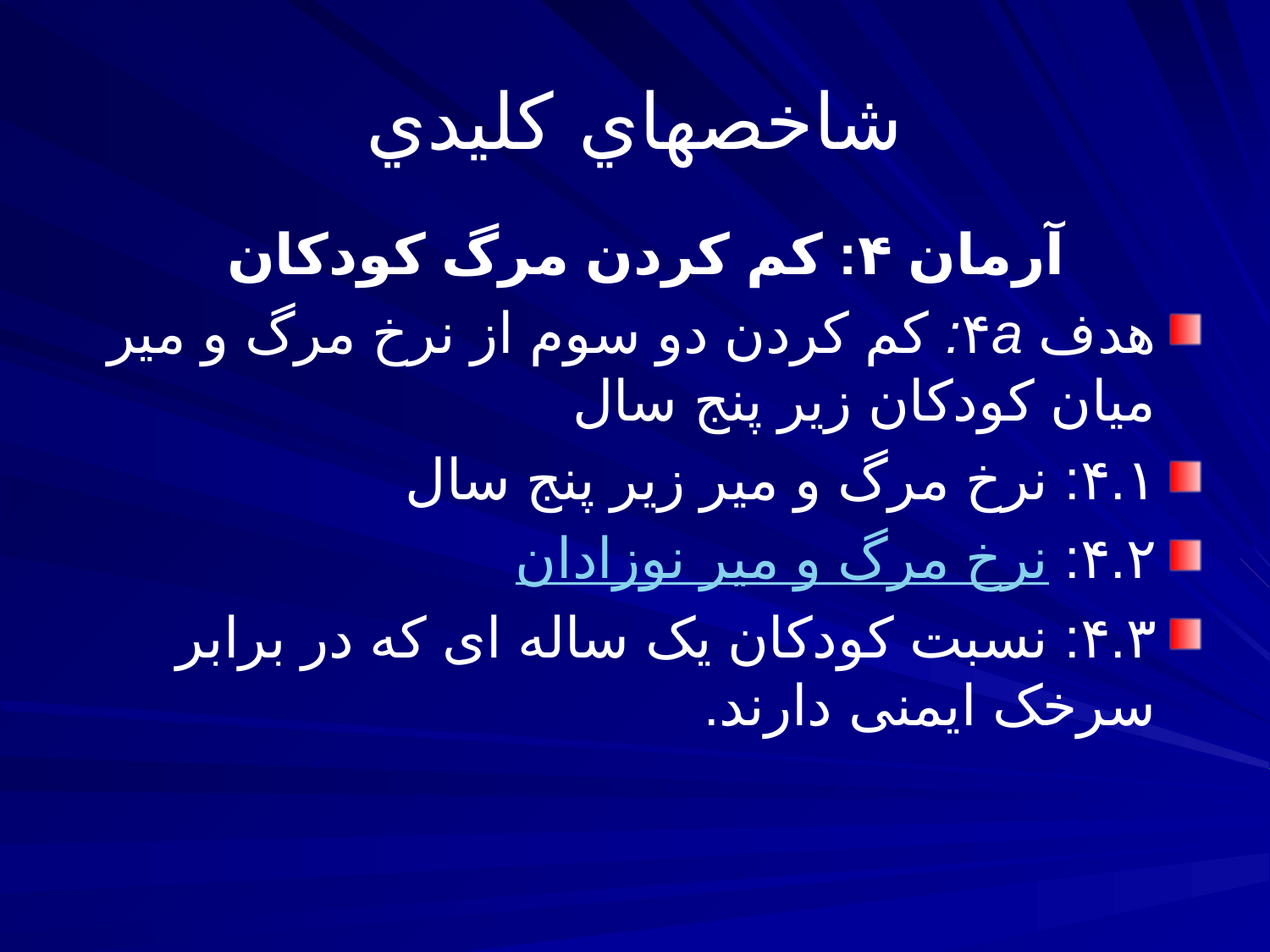

# شاخصهاي کليدي
آرمان ۴: کم کردن مرگ کودکان
هدف ۴a: کم کردن دو سوم از نرخ مرگ و میر میان کودکان زیر پنج سال
۴.۱: نرخ مرگ و میر زیر پنج سال
۴.۲: نرخ مرگ و میر نوزادان
۴.۳: نسبت کودکان یک ساله ای که در برابر سرخک ایمنی دارند.